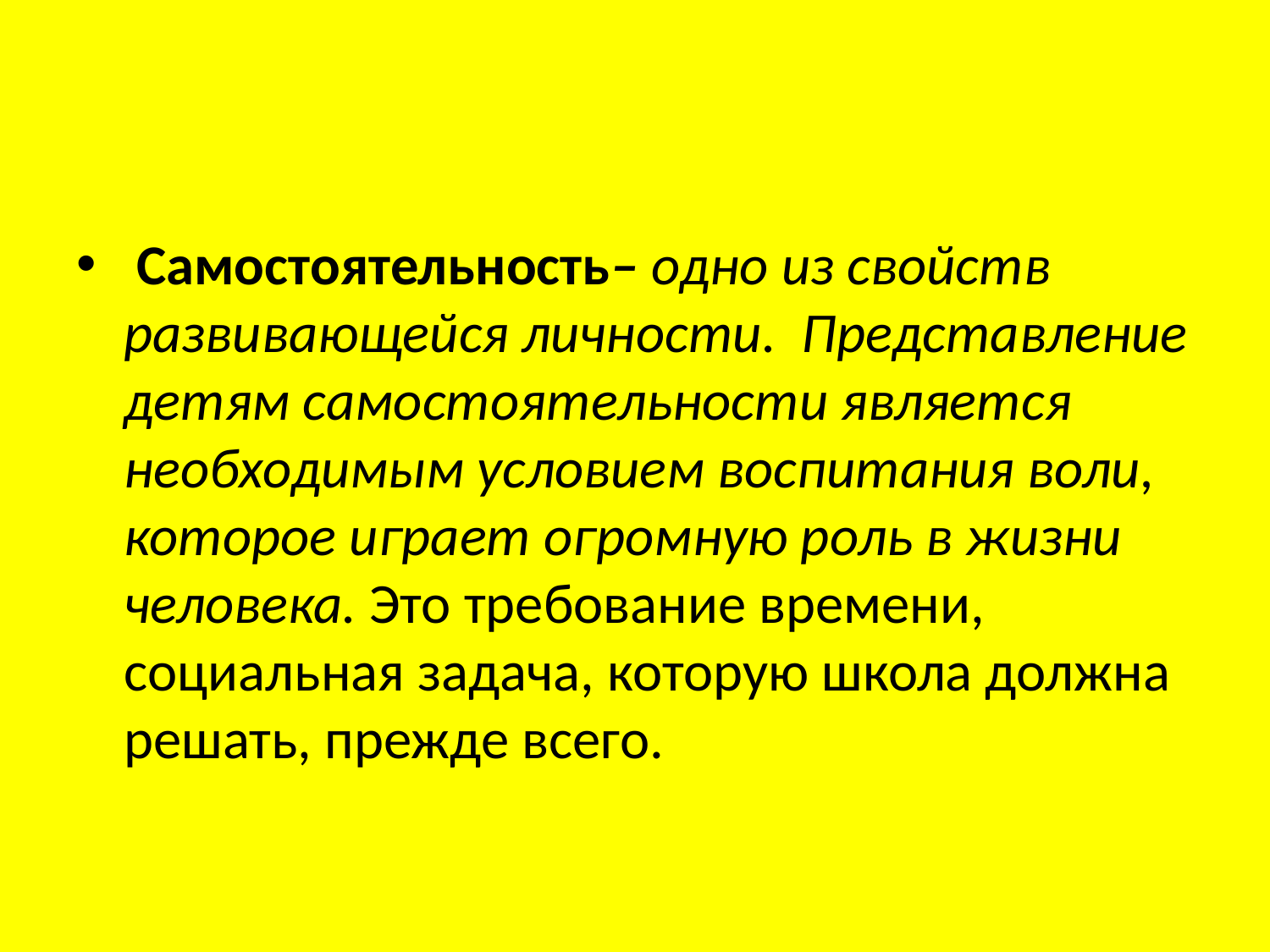

Самостоятельность– одно из свойств развивающейся личности.  Представление детям самостоятельности является необходимым условием воспитания воли, которое играет огромную роль в жизни человека. Это требование времени, социальная задача, которую школа должна решать, прежде всего.